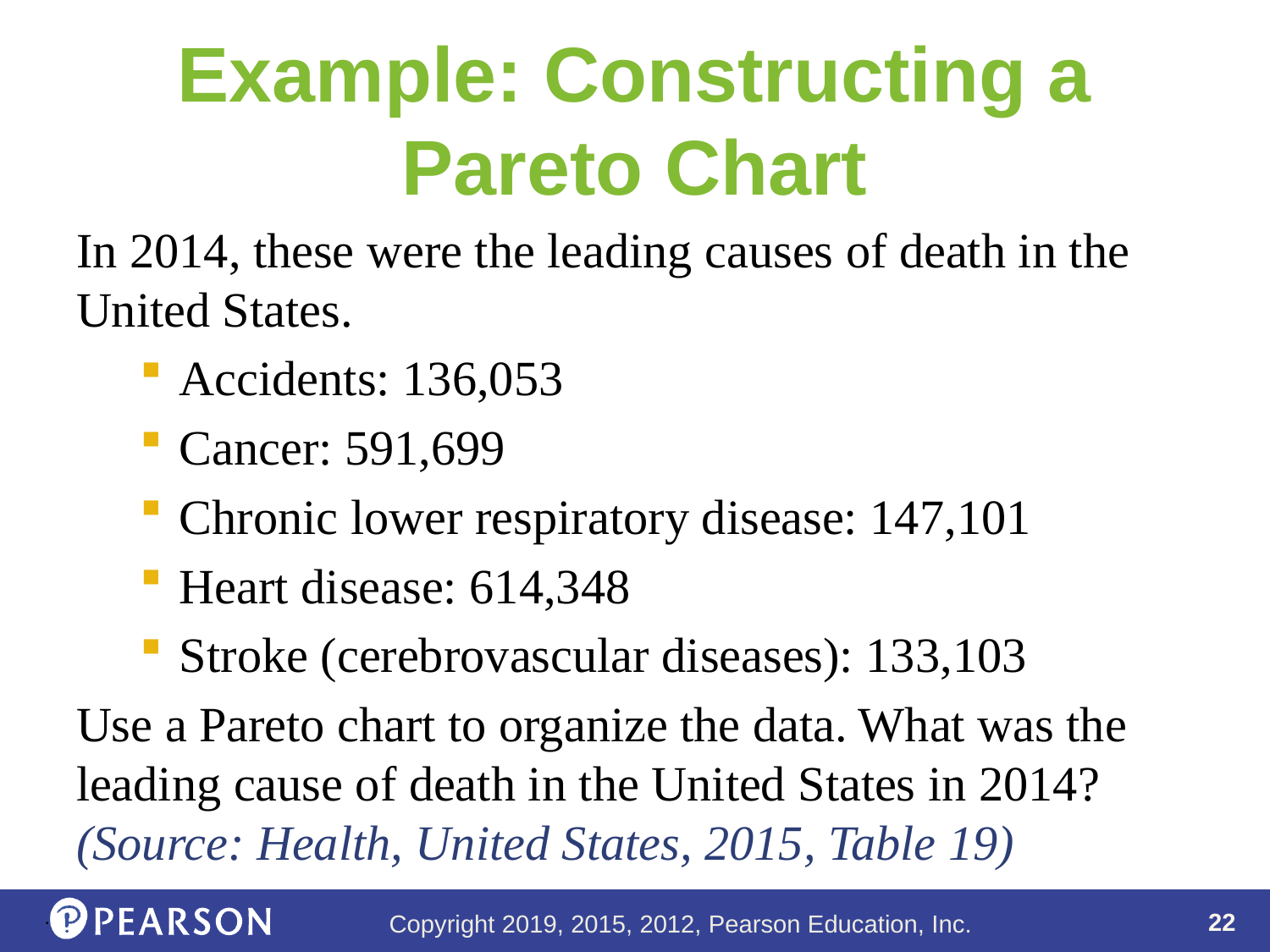

# Example: Constructing a Pareto Chart
In 2014, these were the leading causes of death in the United States.
Accidents: 136,053
Cancer: 591,699
Chronic lower respiratory disease: 147,101
Heart disease: 614,348
Stroke (cerebrovascular diseases): 133,103
Use a Pareto chart to organize the data. What was the leading cause of death in the United States in 2014? (Source: Health, United States, 2015, Table 19)
.